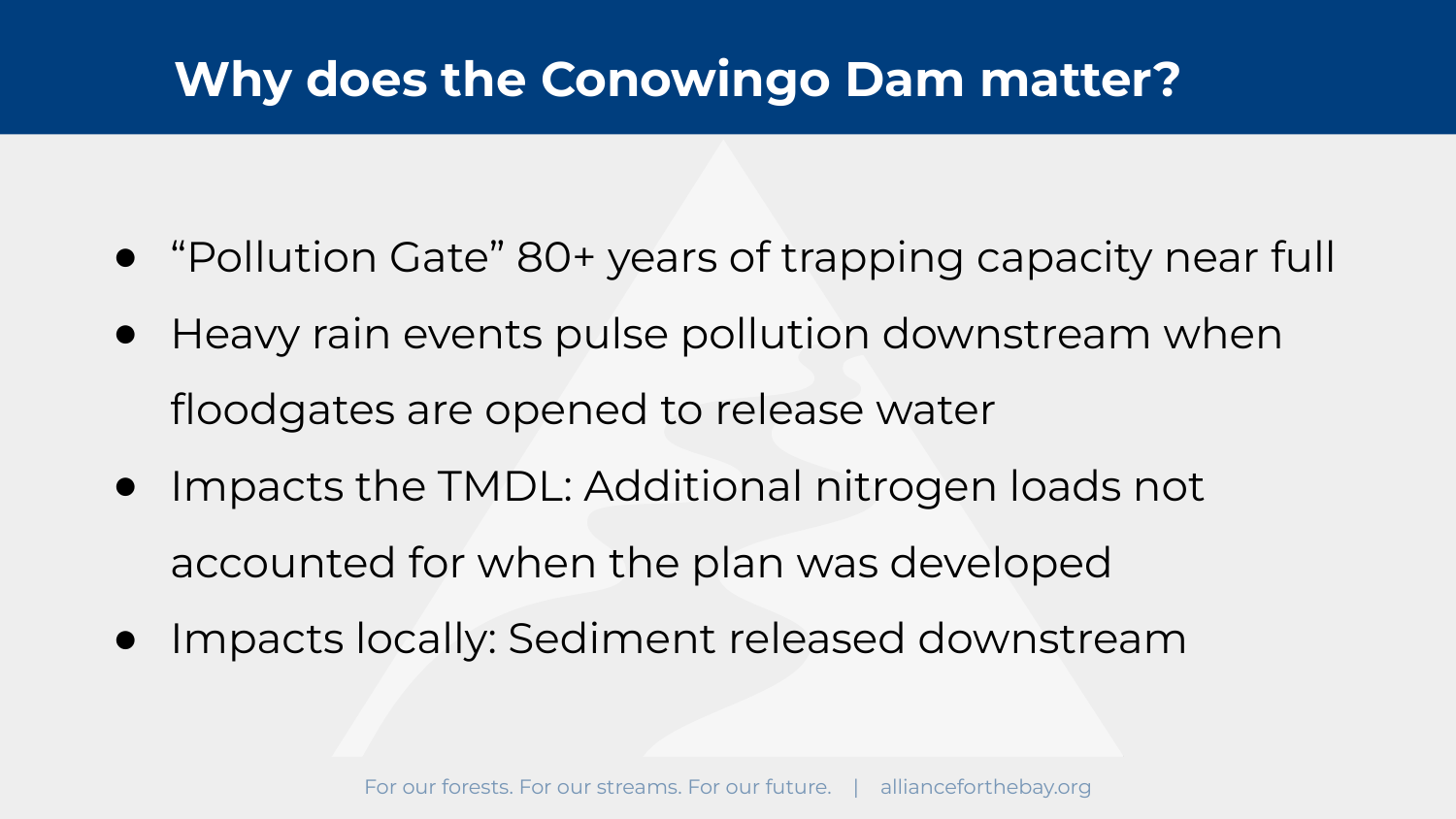

Why does the Conowingo Dam matter?

“Pollution Gate” 80+ years of trapping capacity near full
Heavy rain events pulse pollution downstream when floodgates are opened to release water
Impacts the TMDL: Additional nitrogen loads not accounted for when the plan was developed
Impacts locally: Sediment released downstream